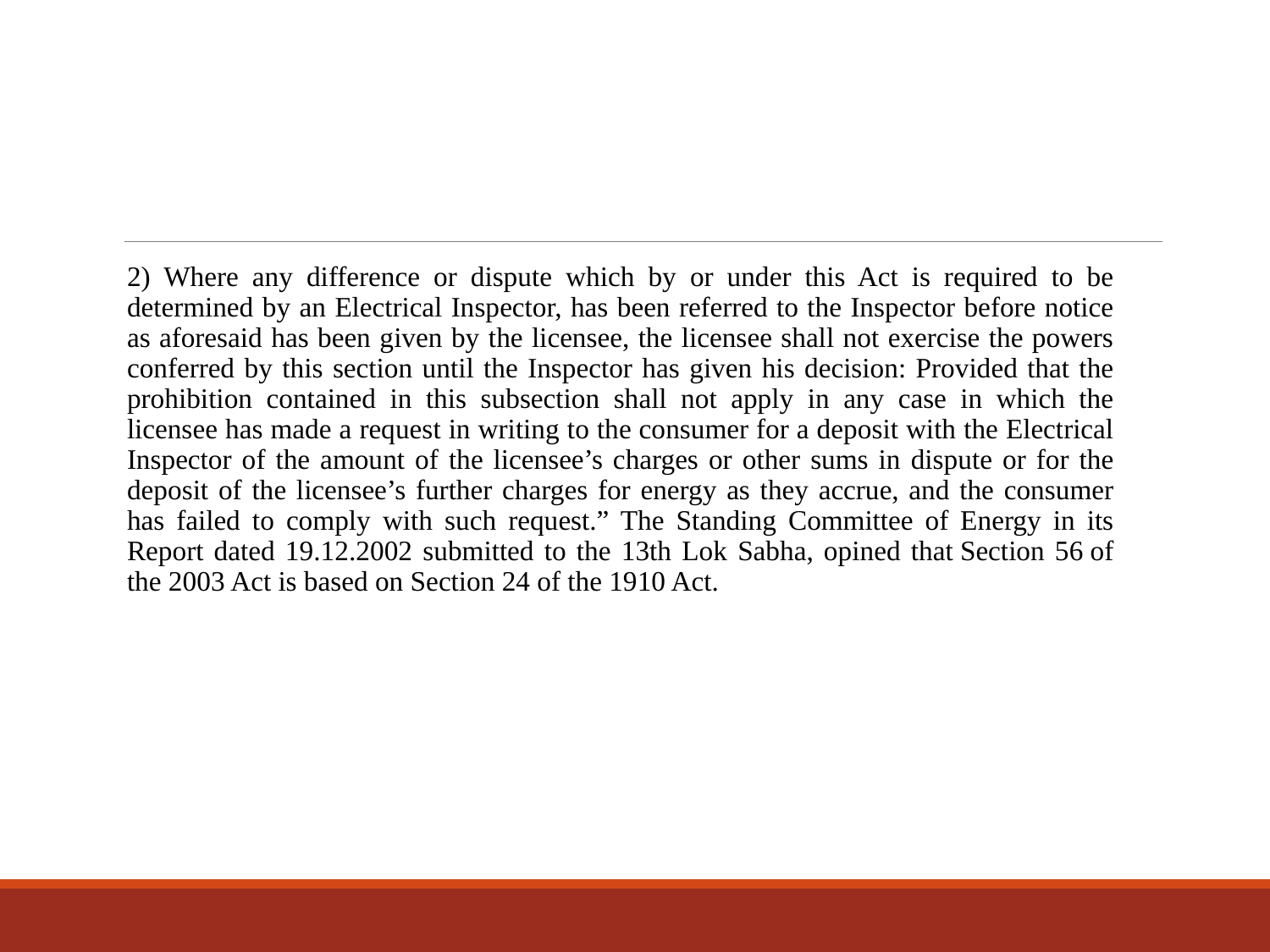

#
2) Where any difference or dispute which by or under this Act is required to be determined by an Electrical Inspector, has been referred to the Inspector before notice as aforesaid has been given by the licensee, the licensee shall not exercise the powers conferred by this section until the Inspector has given his decision: Provided that the prohibition contained in this subsection shall not apply in any case in which the licensee has made a request in writing to the consumer for a deposit with the Electrical Inspector of the amount of the licensee’s charges or other sums in dispute or for the deposit of the licensee’s further charges for energy as they accrue, and the consumer has failed to comply with such request.” The Standing Committee of Energy in its Report dated 19.12.2002 submitted to the 13th Lok Sabha, opined that Section 56 of the 2003 Act is based on Section 24 of the 1910 Act.